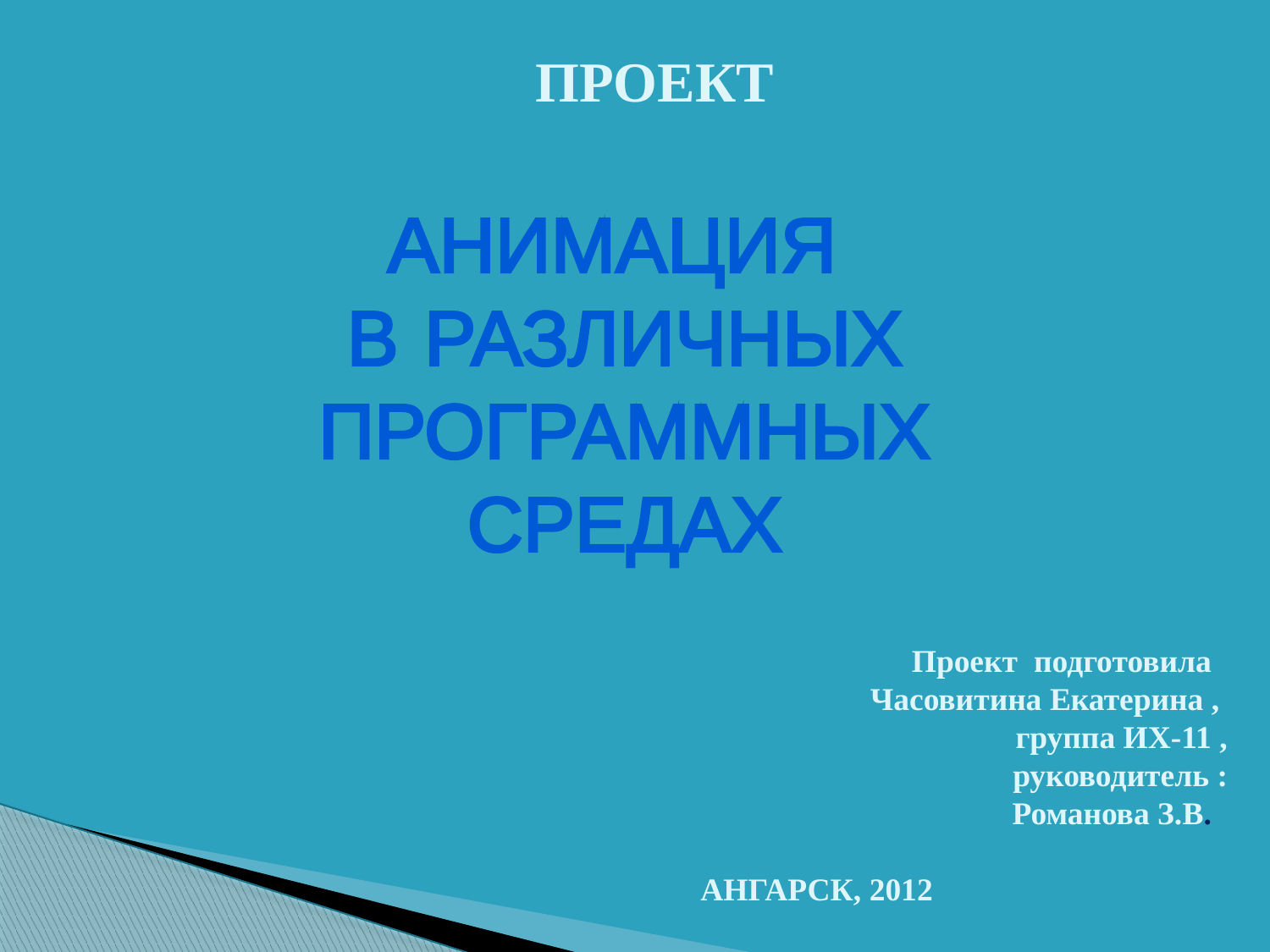

Проект
Анимация
в различных
 программных
средах
                           Проект  подготовила
                          Часовитина Екатерина ,
                                  группа ИХ-11 ,
                    руководитель :
Романова З.В.
              Ангарск, 2012